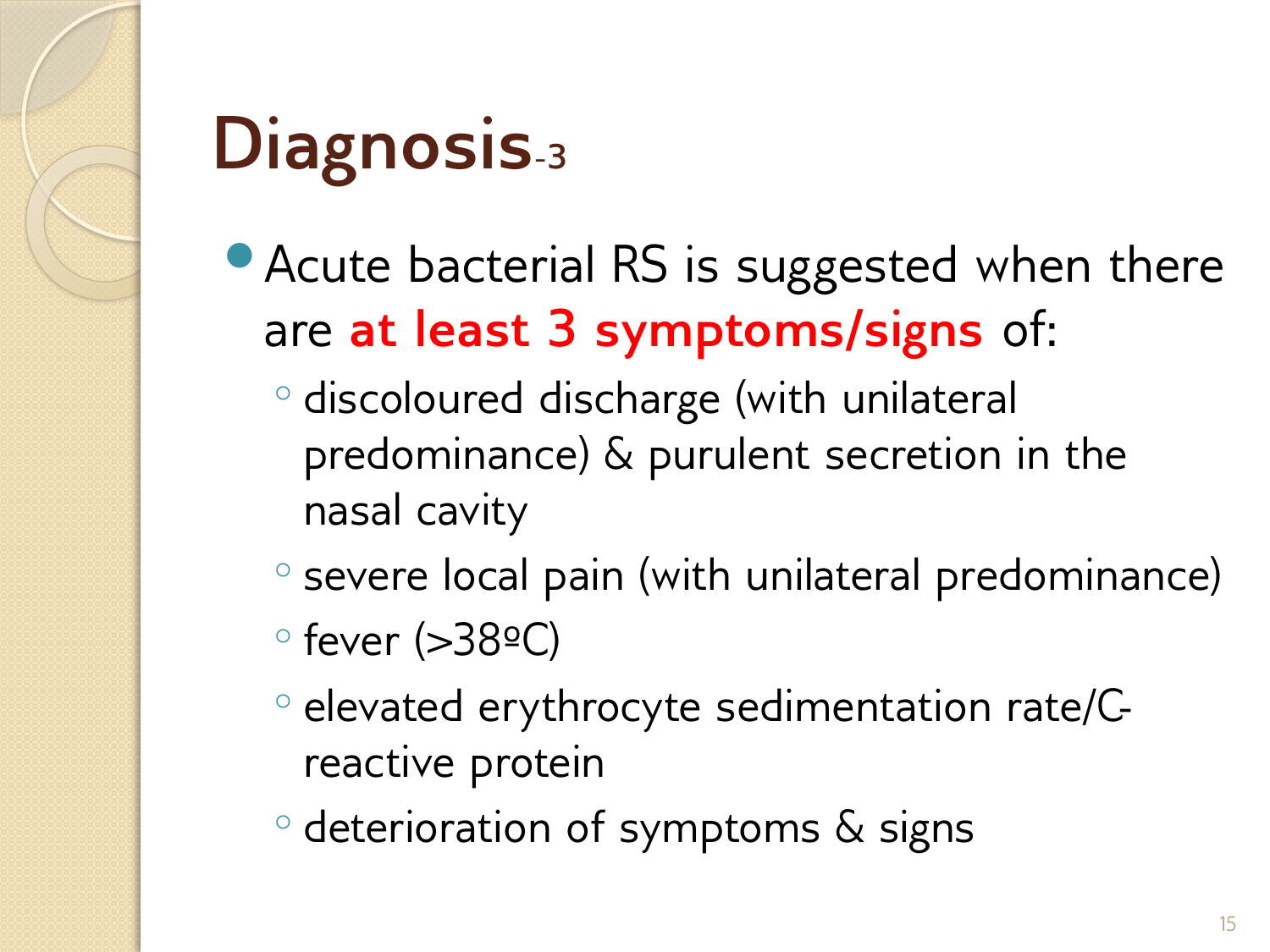

# Diagnosis-3
Acute bacterial RS is suggested when there are at least 3 symptoms/signs of:
discoloured discharge (with unilateral predominance) & purulent secretion in the nasal cavity
severe local pain (with unilateral predominance)
fever (>38ºC)
elevated erythrocyte sedimentation rate/C-reactive protein
deterioration of symptoms & signs
15